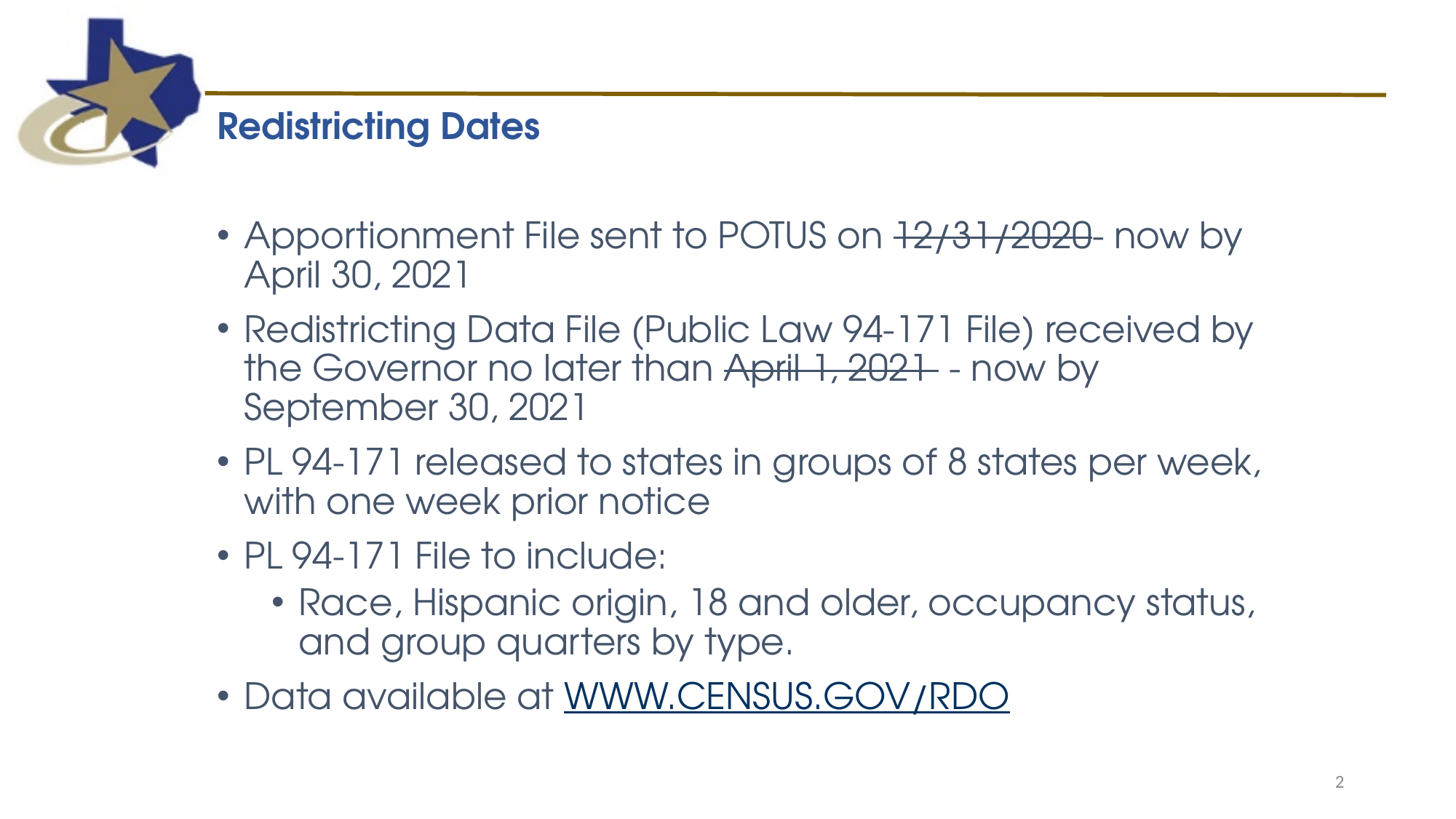

Redistricting Dates

Apportionment File sent to POTUS on 12/31/2020- now by  April 30, 2021
Redistricting Data File (Public Law 94-171 File) received by the Governor no later than April 1, 2021  - now by September 30, 2021
PL 94-171 released to states in groups of 8 states per week, with one week prior notice
PL 94-171 File to include:
Race, Hispanic origin, 18 and older, occupancy status, and group quarters by type.
Data available at WWW.CENSUS.GOV/RDO
2